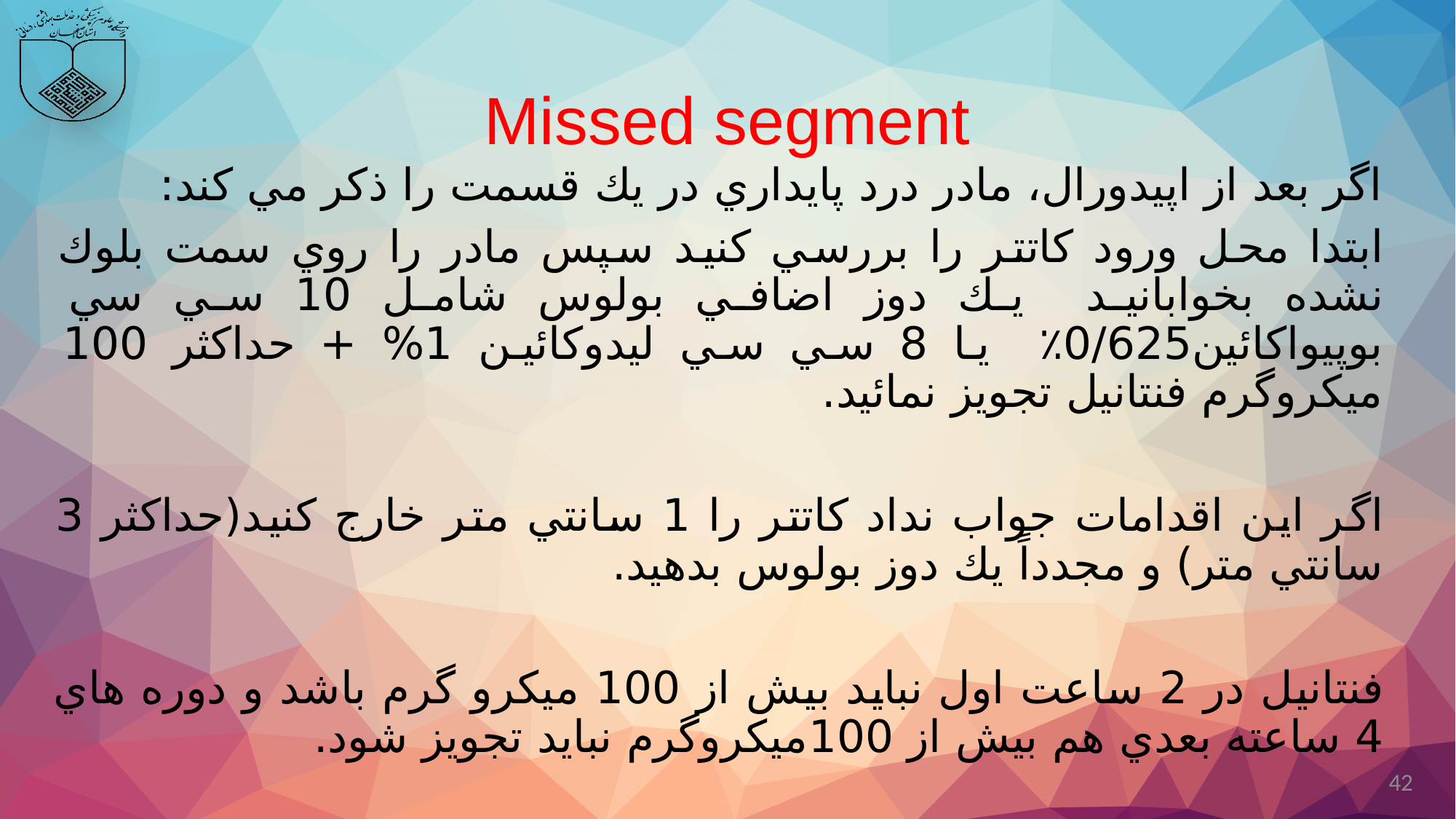

# Missed segment
اگر بعد از اپيدورال، مادر درد پايداري در يك قسمت را ذكر مي كند:
ابتدا محل ورود كاتتر را بررسي كنيد سپس مادر را روي سمت بلوك نشده بخوابانيد  يك دوز اضافي بولوس شامل 10 سي سي بوپيواكائين0/625٪  یا 8 سي سي ليدوكائين 1% + حداكثر 100 ميكروگرم فنتانيل تجويز نمائيد.

اگر اين اقدامات جواب نداد كاتتر را 1 سانتي متر خارج كنيد(حداكثر 3 سانتي متر) و مجدداً يك دوز بولوس بدهيد.

فنتانيل در 2 ساعت اول نبايد بيش از 100 ميكرو گرم باشد و دوره هاي 4 ساعته بعدي هم بيش از 100ميكروگرم نبايد تجويز شود.

42